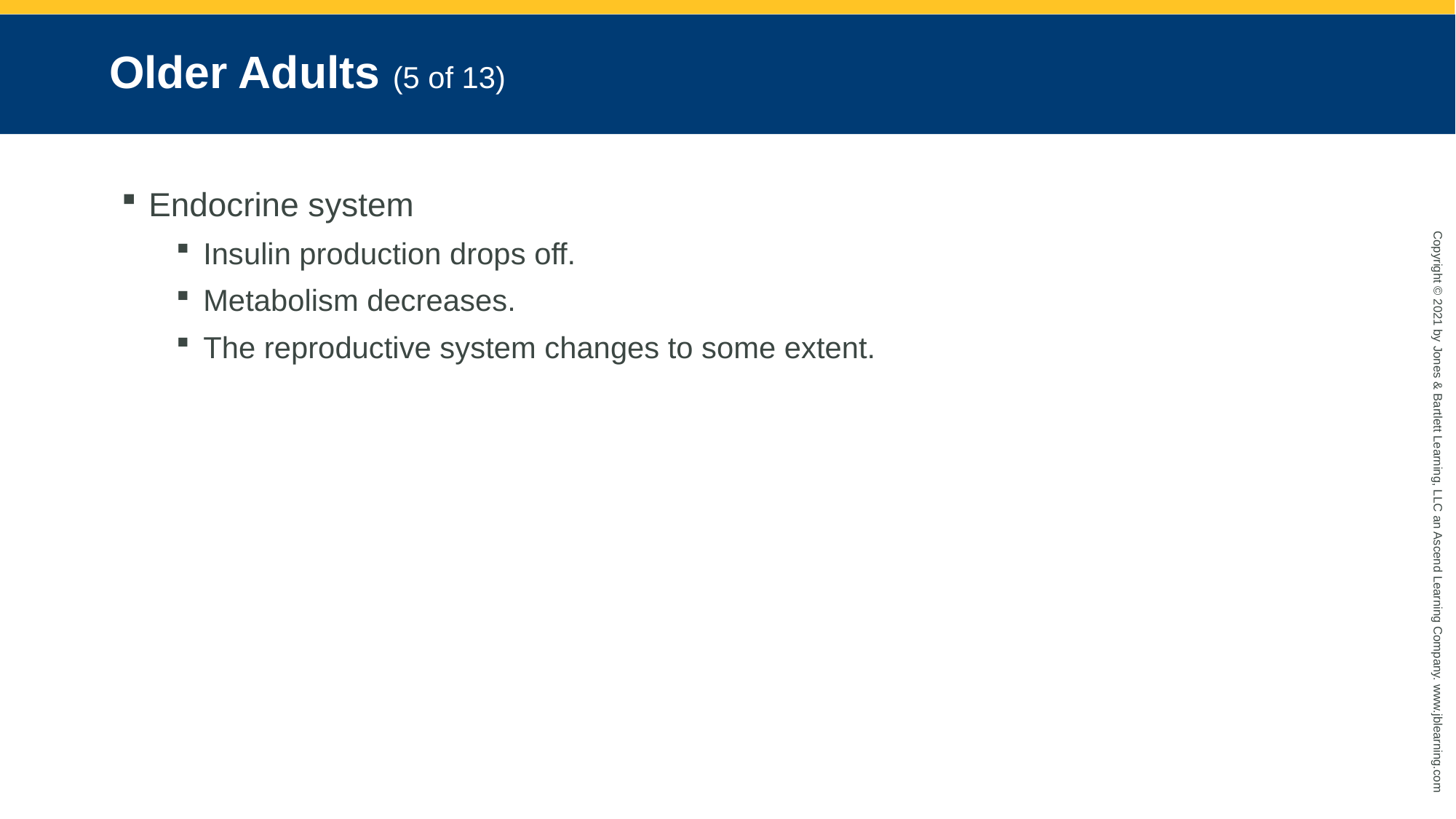

# Older Adults (5 of 13)
Endocrine system
Insulin production drops off.
Metabolism decreases.
The reproductive system changes to some extent.